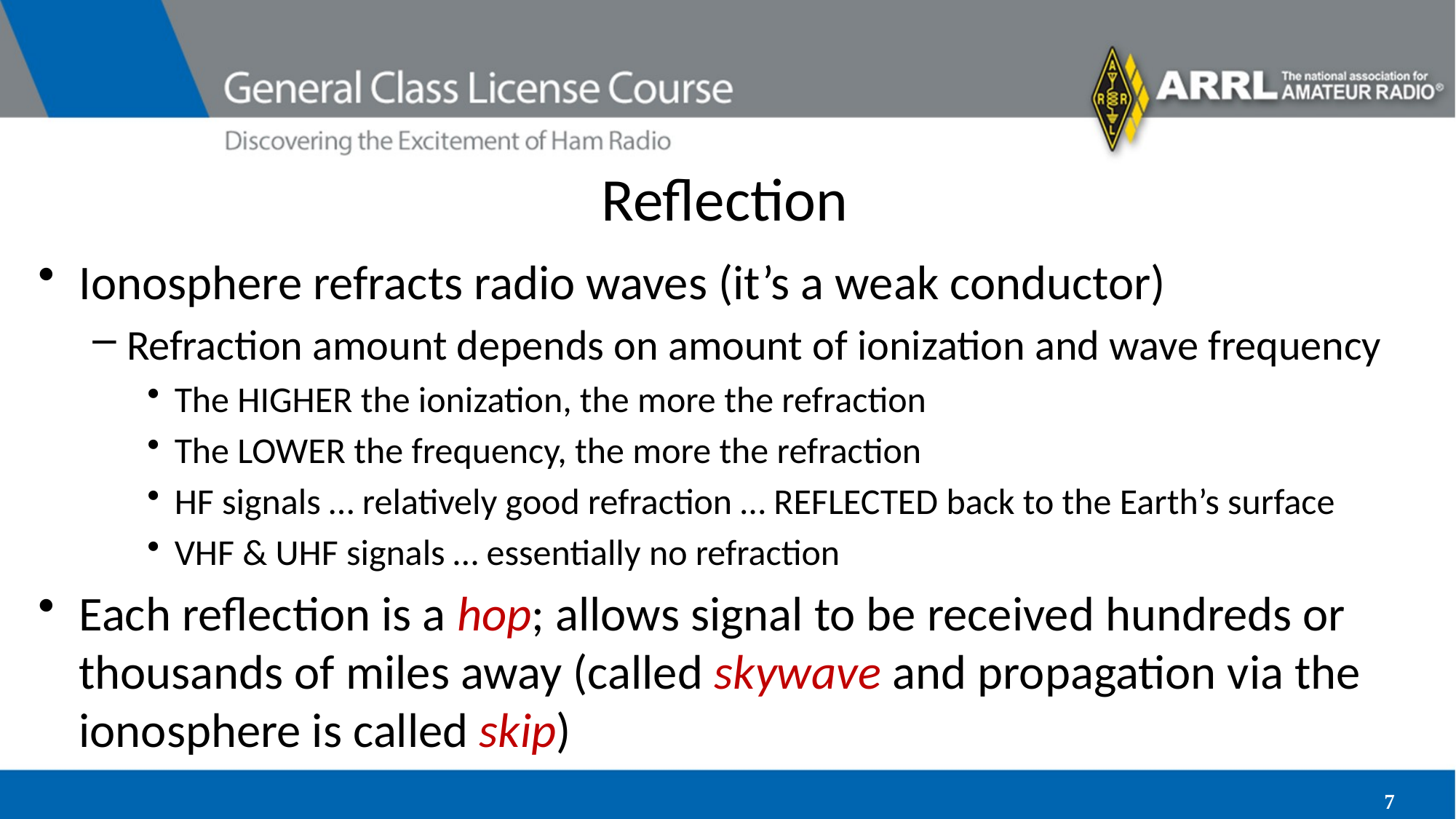

# Reflection
Ionosphere refracts radio waves (it’s a weak conductor)
Refraction amount depends on amount of ionization and wave frequency
The HIGHER the ionization, the more the refraction
The LOWER the frequency, the more the refraction
HF signals … relatively good refraction … REFLECTED back to the Earth’s surface
VHF & UHF signals … essentially no refraction
Each reflection is a hop; allows signal to be received hundreds or thousands of miles away (called skywave and propagation via the ionosphere is called skip)